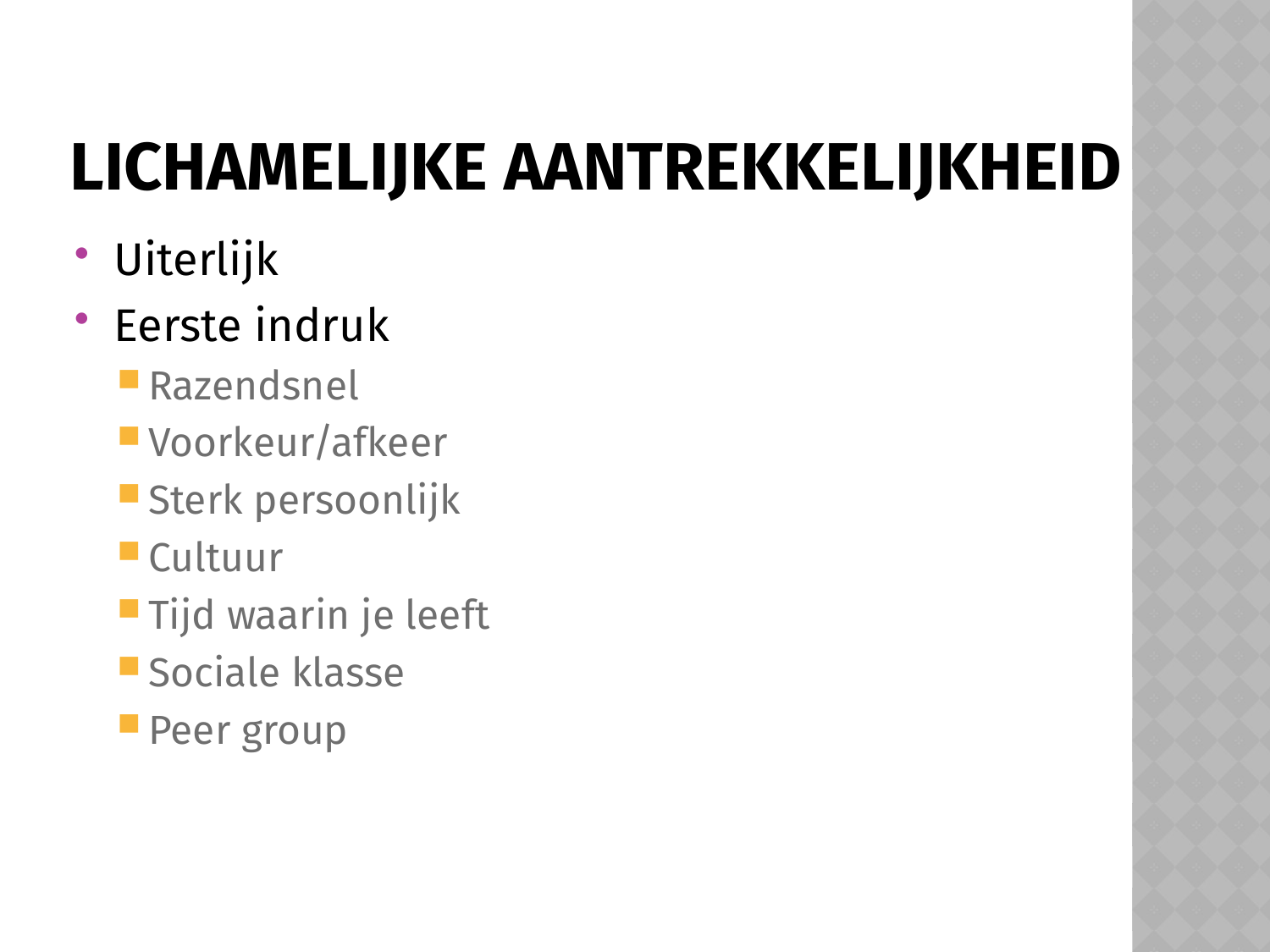

# Lichamelijke aantrekkelijkheid
Uiterlijk
Eerste indruk
Razendsnel
Voorkeur/afkeer
Sterk persoonlijk
Cultuur
Tijd waarin je leeft
Sociale klasse
Peer group